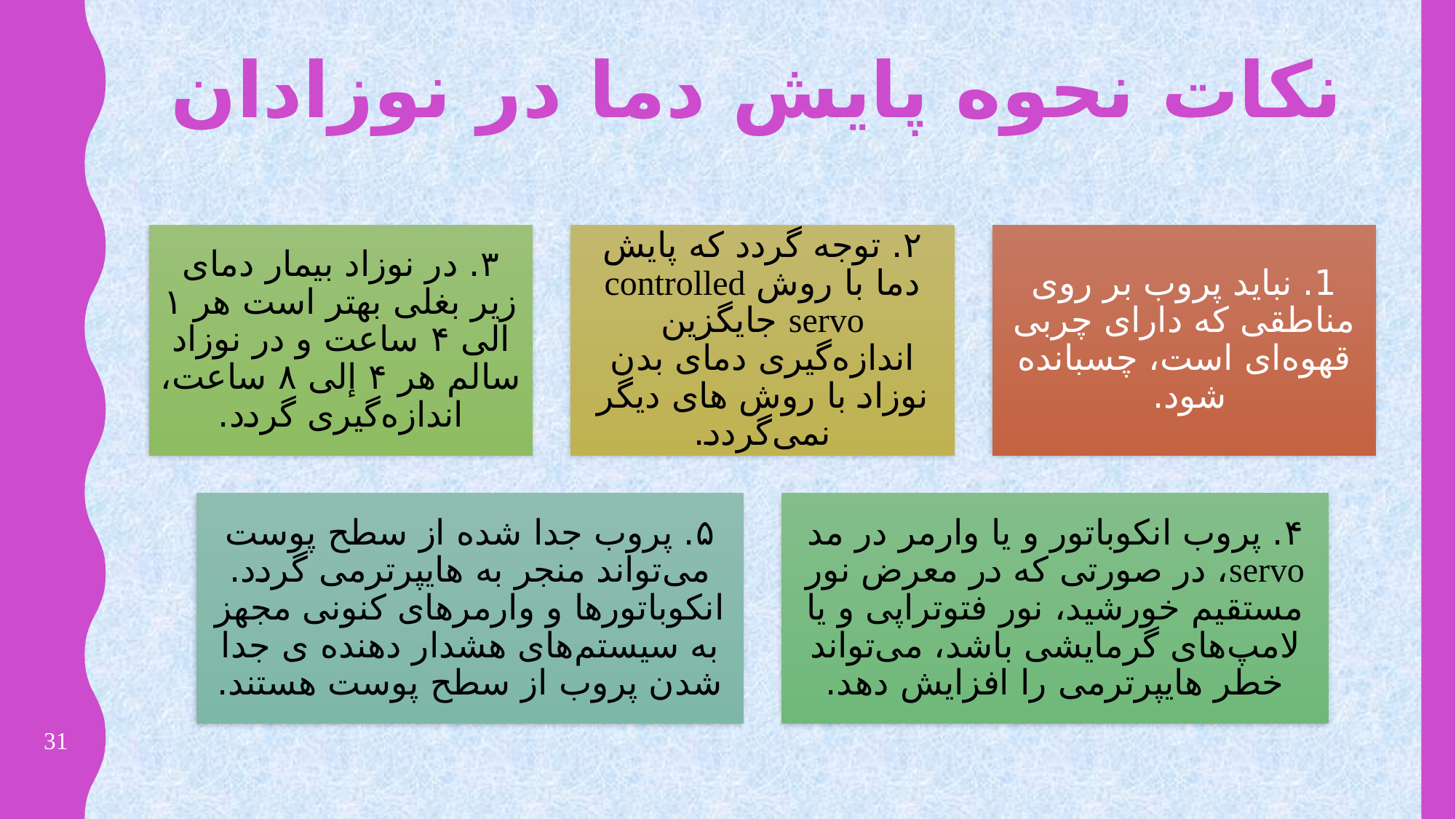

# نکات نحوه پایش دما در نوزادان
1. نباید پروب بر روی مناطقی که دارای چربی قهوه‌ای است، چسبانده شود.
۲. توجه گردد که پایش دما با روش controlled servo جایگزین اندازه‌گیری دمای بدن نوزاد با روش های دیگر نمی‌گردد.
۳. در نوزاد بیمار دمای زیر بغلی بهتر است هر ۱ الی ۴ ساعت و در نوزاد سالم هر ۴ إلى ۸ ساعت، اندازه‌گیری گردد.
۴. پروب انکوباتور و یا وارمر در مد servo، در صورتی که در معرض نور مستقیم خورشید، نور فتوتراپی و یا لامپ‌های گرمایشی باشد، می‌تواند خطر هایپرترمی را افزایش دهد.
۵. پروب جدا شده از سطح پوست می‌تواند منجر به هایپرترمی گردد. انکوباتورها و وارمرهای کنونی مجهز به سیستم‌های هشدار دهنده ‌ی جدا شدن پروب از سطح پوست هستند.
31